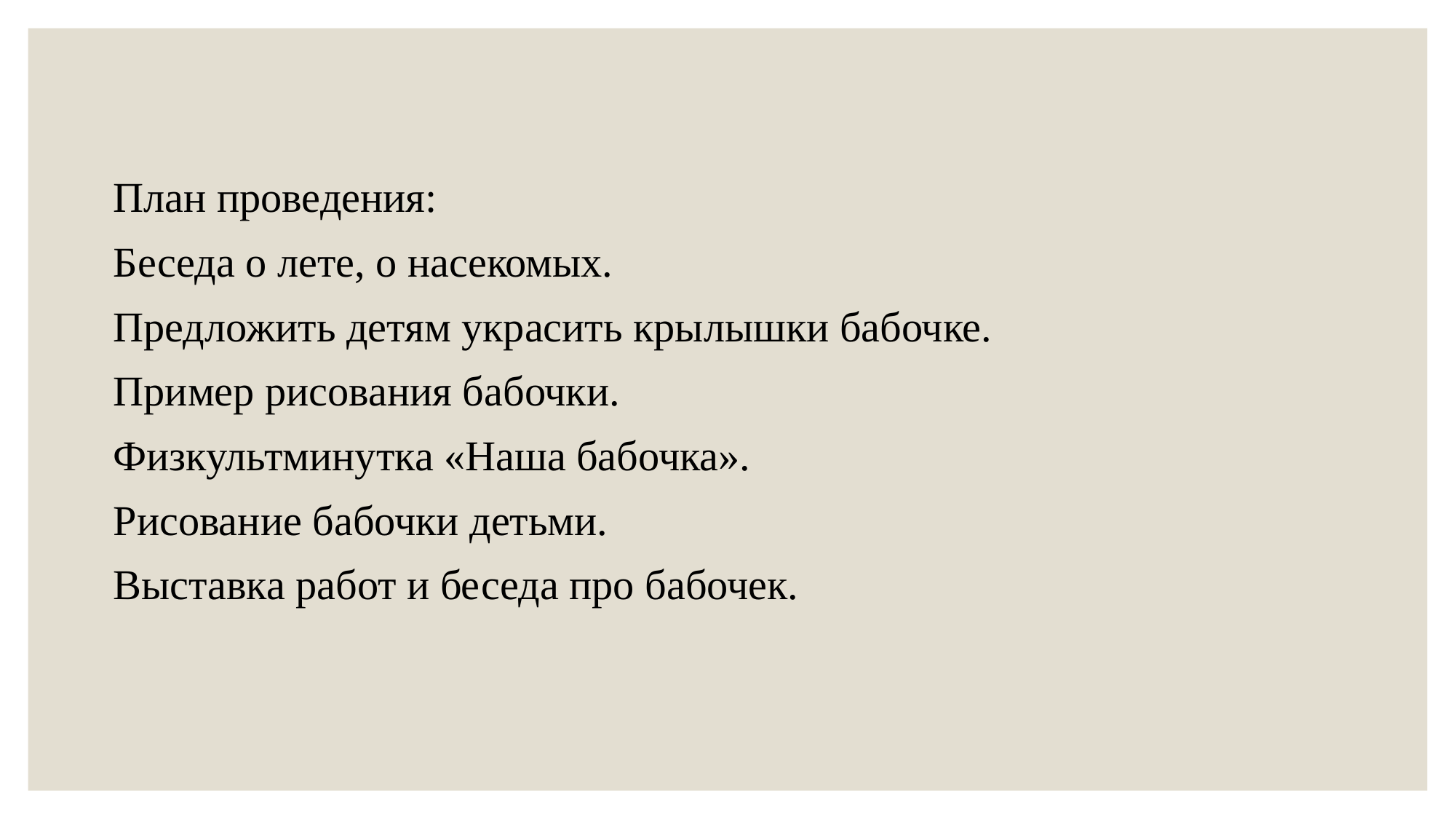

План проведения:
Беседа о лете, о насекомых.
Предложить детям украсить крылышки бабочке.
Пример рисования бабочки.
Физкультминутка «Наша бабочка».
Рисование бабочки детьми.
Выставка работ и беседа про бабочек.